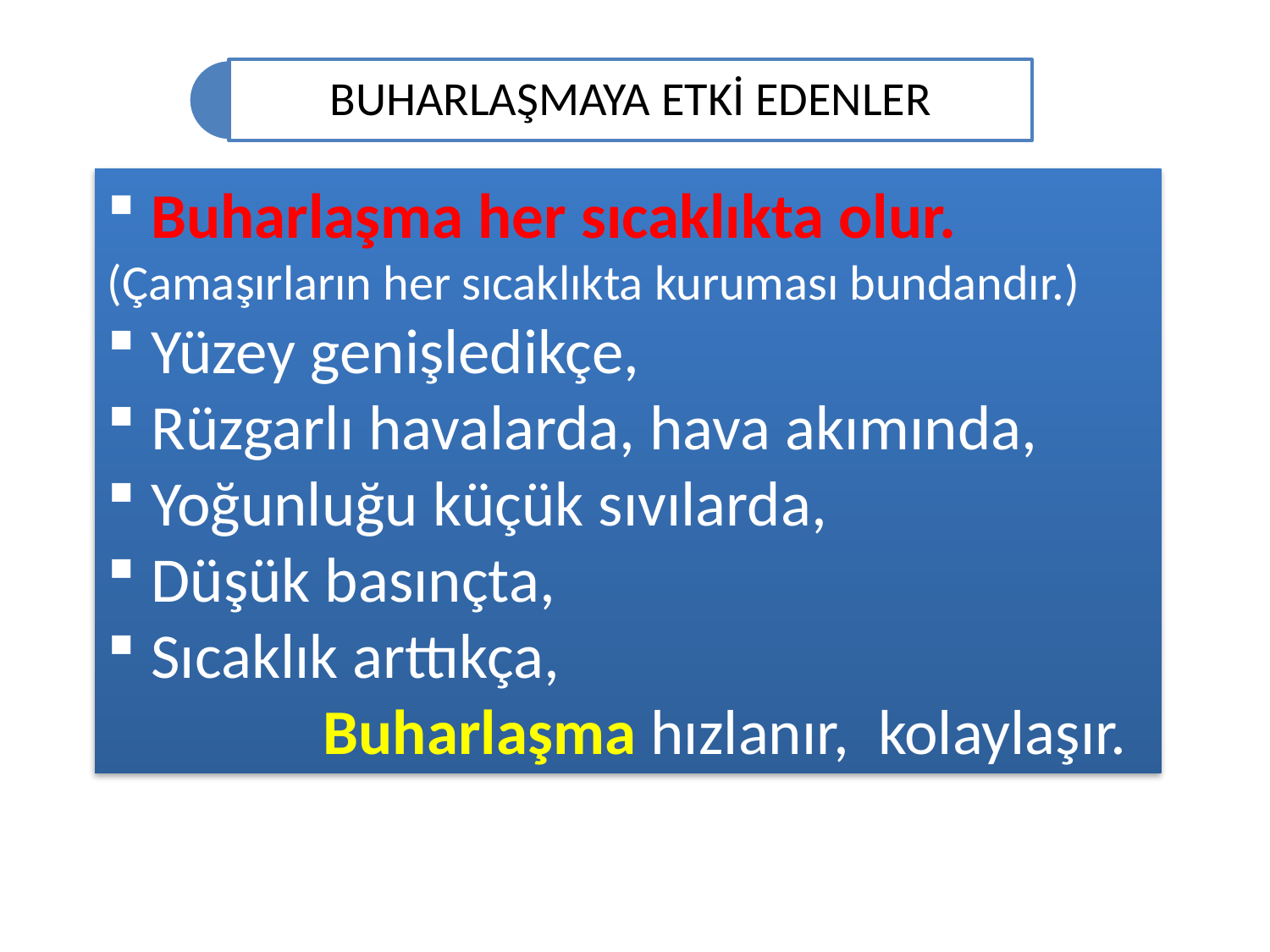

BUHARLAŞMAYA ETKİ EDENLER
 Buharlaşma her sıcaklıkta olur.
(Çamaşırların her sıcaklıkta kuruması bundandır.)
 Yüzey genişledikçe,
 Rüzgarlı havalarda, hava akımında,
 Yoğunluğu küçük sıvılarda,
 Düşük basınçta,
 Sıcaklık arttıkça,
               Buharlaşma hızlanır,  kolaylaşır.